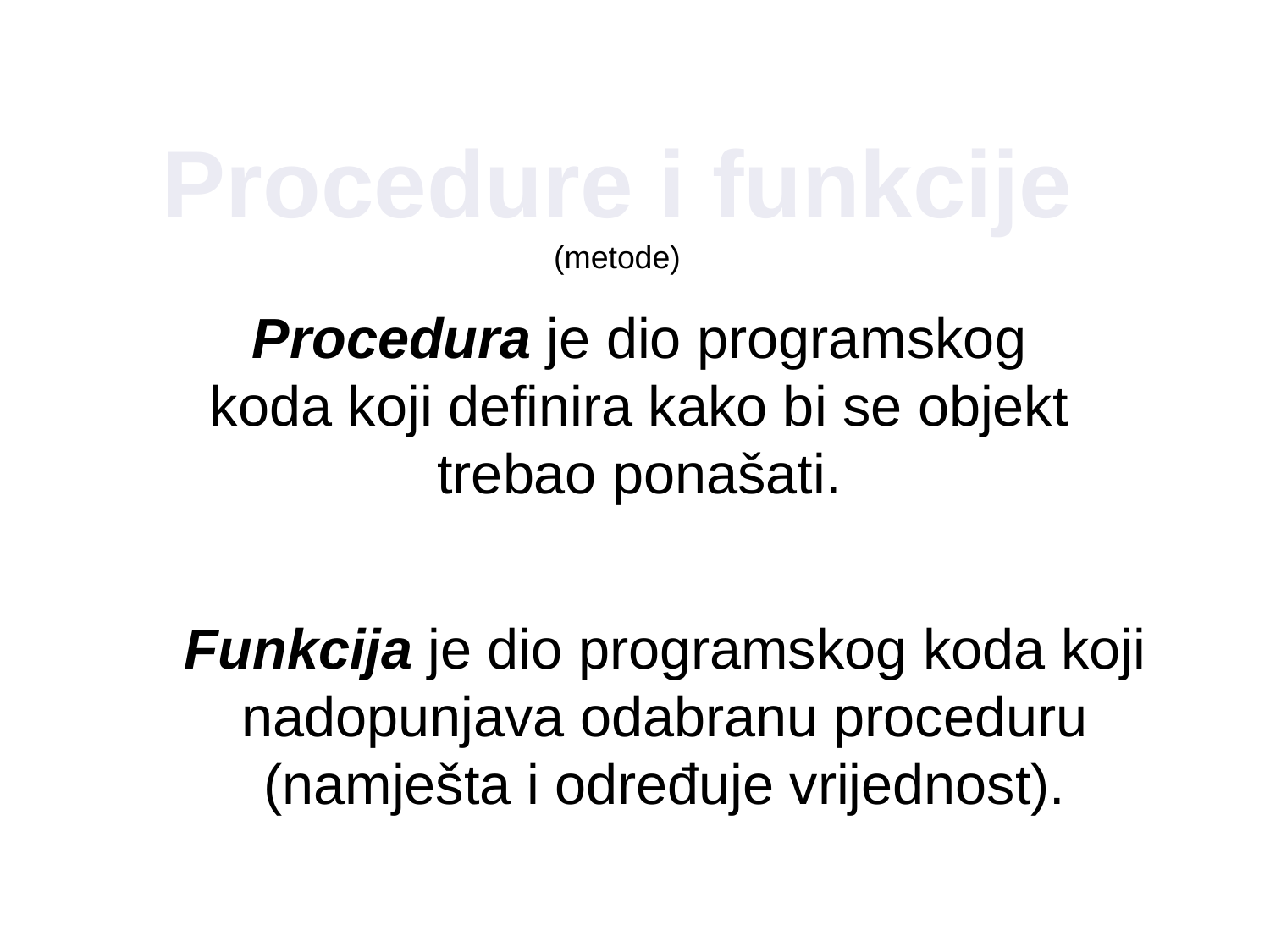

Procedure i funkcije
(metode)
Procedura je dio programskog koda koji definira kako bi se objekt trebao ponašati.
Funkcija je dio programskog koda koji nadopunjava odabranu proceduru (namješta i određuje vrijednost).